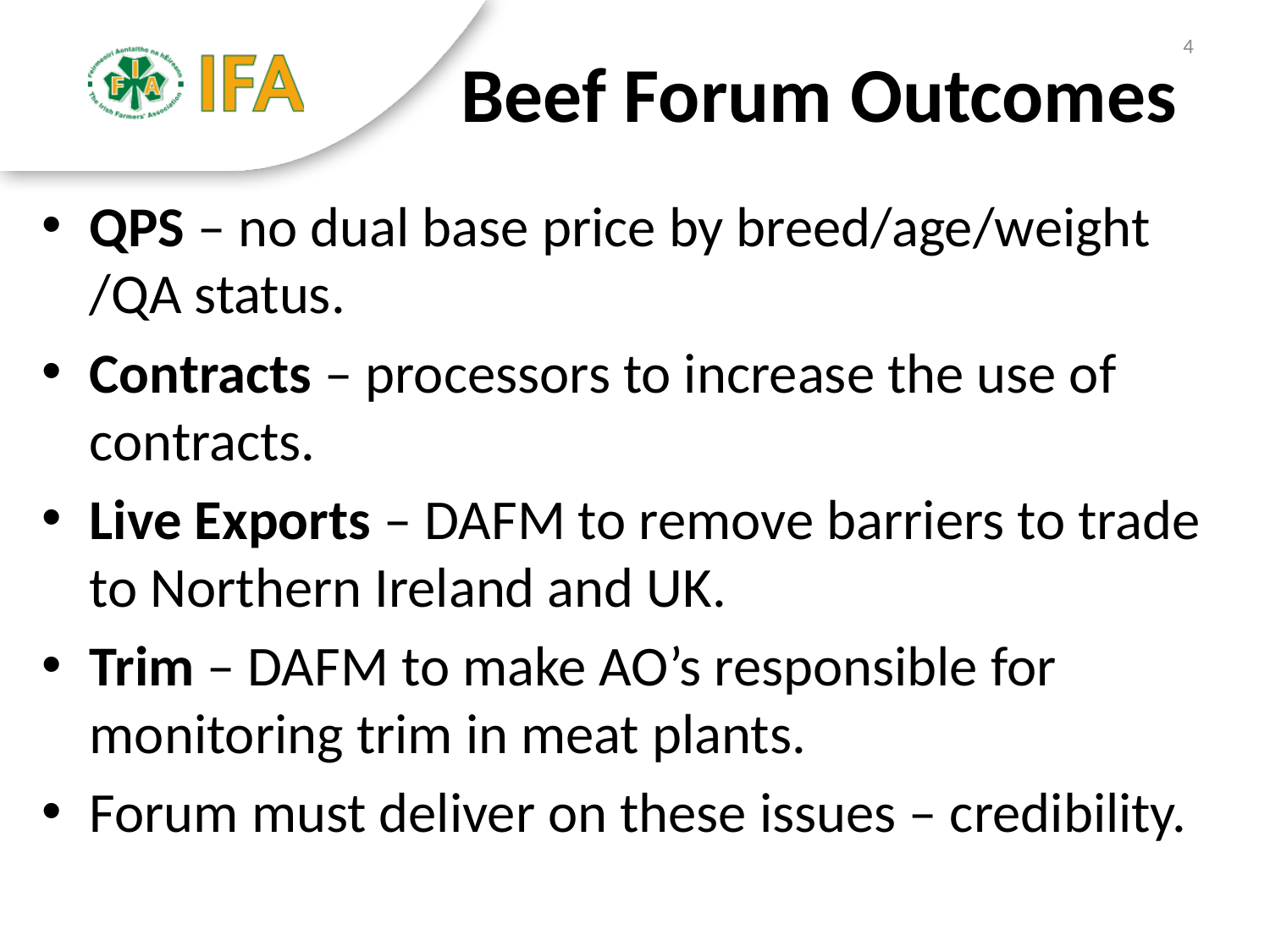

4
# Beef Forum Outcomes
QPS – no dual base price by breed/age/weight /QA status.
Contracts – processors to increase the use of contracts.
Live Exports – DAFM to remove barriers to trade to Northern Ireland and UK.
Trim – DAFM to make AO’s responsible for monitoring trim in meat plants.
Forum must deliver on these issues – credibility.